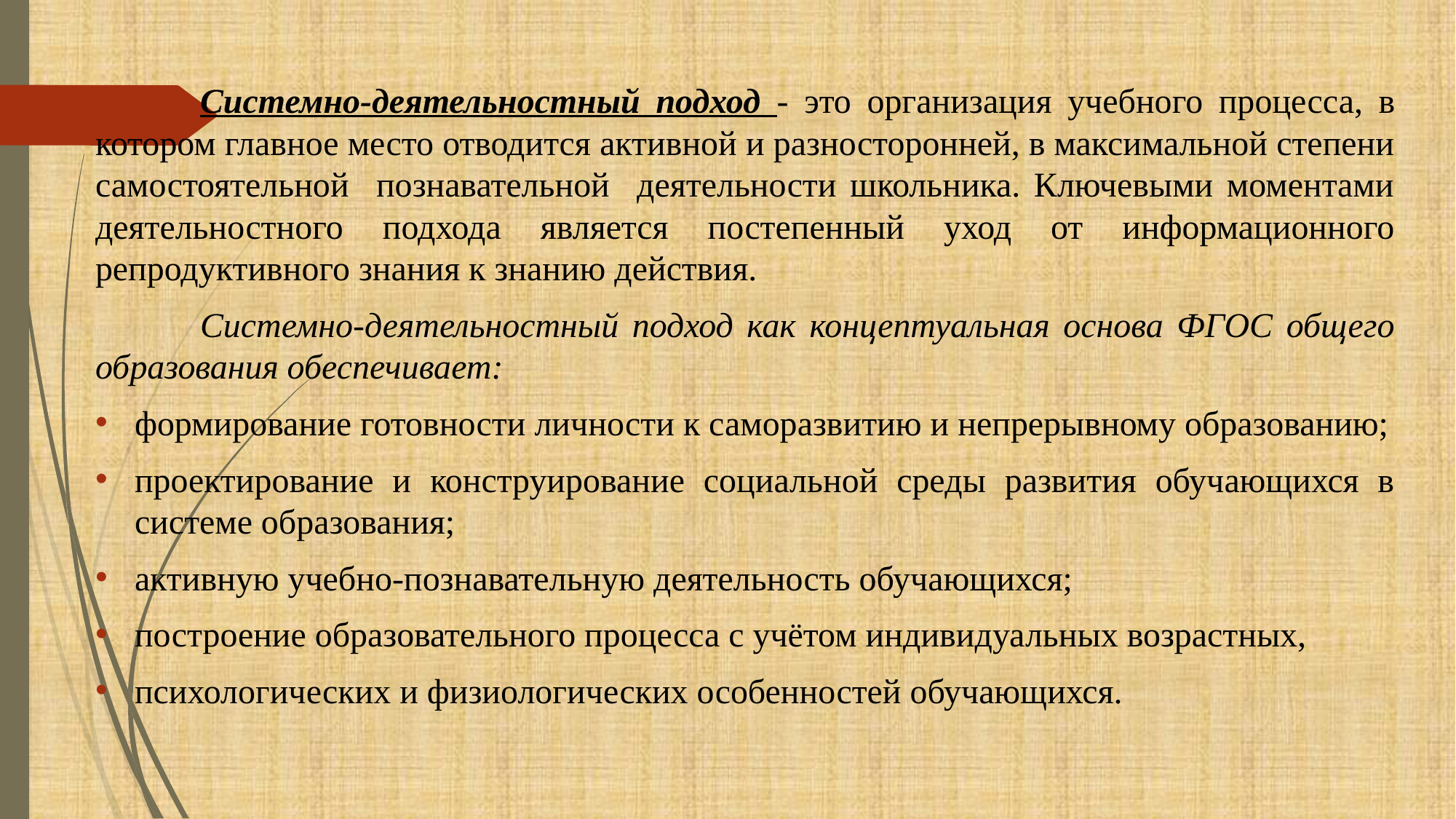

Системно-деятельностный подход - это организация учебного процесса, в котором главное место отводится активной и разносторонней, в максимальной степени самостоятельной  познавательной  деятельности школьника. Ключевыми моментами деятельностного подхода является постепенный уход от информационного репродуктивного знания к знанию действия.
	Системно-деятельностный подход как концептуальная основа ФГОС общего образования обеспечивает:
формирование готовности личности к саморазвитию и непрерывному образованию;
проектирование и конструирование социальной среды развития обучающихся в системе образования;
активную учебно-познавательную деятельность обучающихся;
построение образовательного процесса с учётом индивидуальных возрастных,
психологических и физиологических особенностей обучающихся.

#